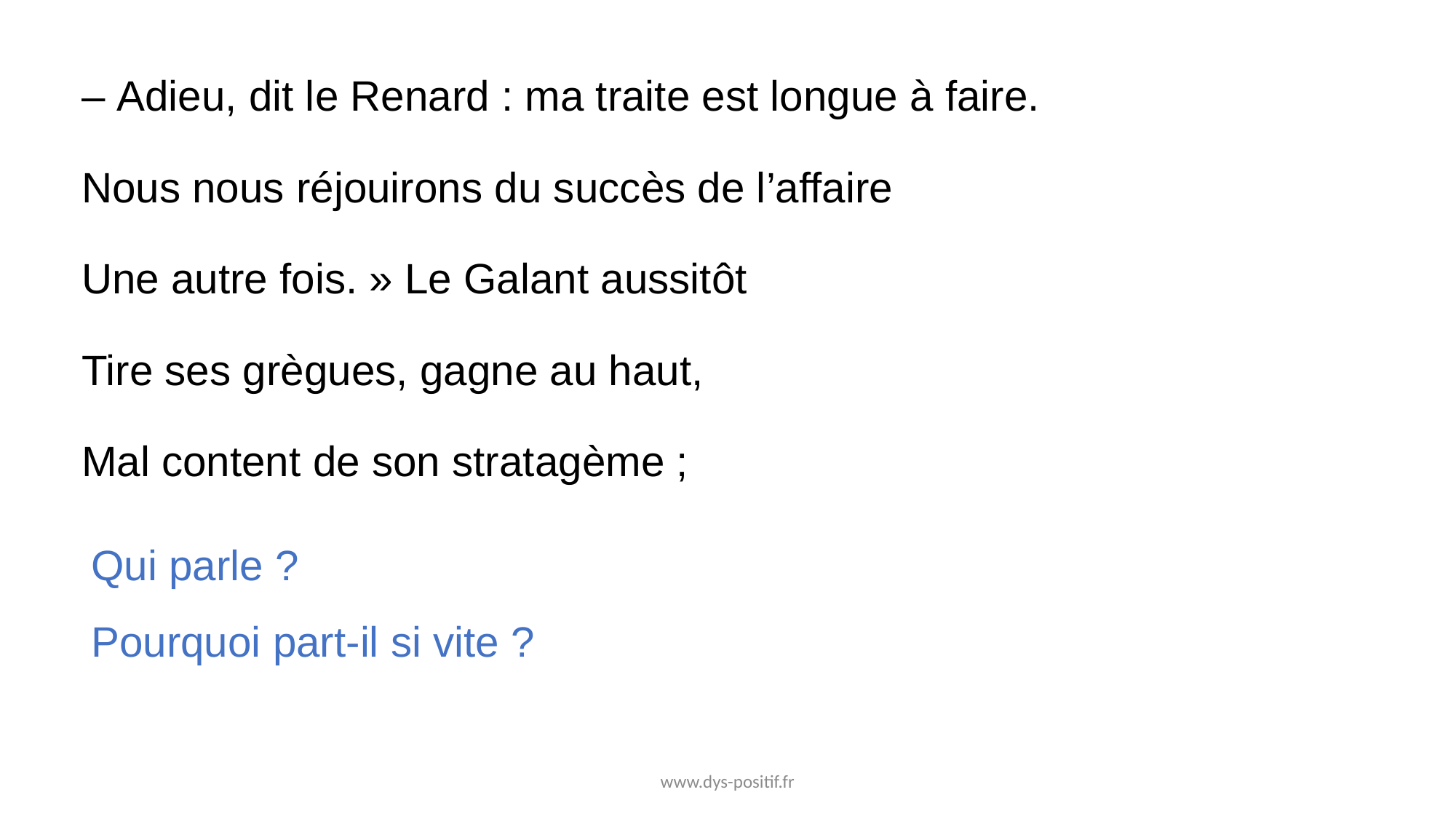

– Adieu, dit le Renard : ma traite est longue à faire.
Nous nous réjouirons du succès de l’affaire
Une autre fois. » Le Galant aussitôt
Tire ses grègues, gagne au haut,
Mal content de son stratagème ;

Qui parle ?
Pourquoi part-il si vite ?
www.dys-positif.fr